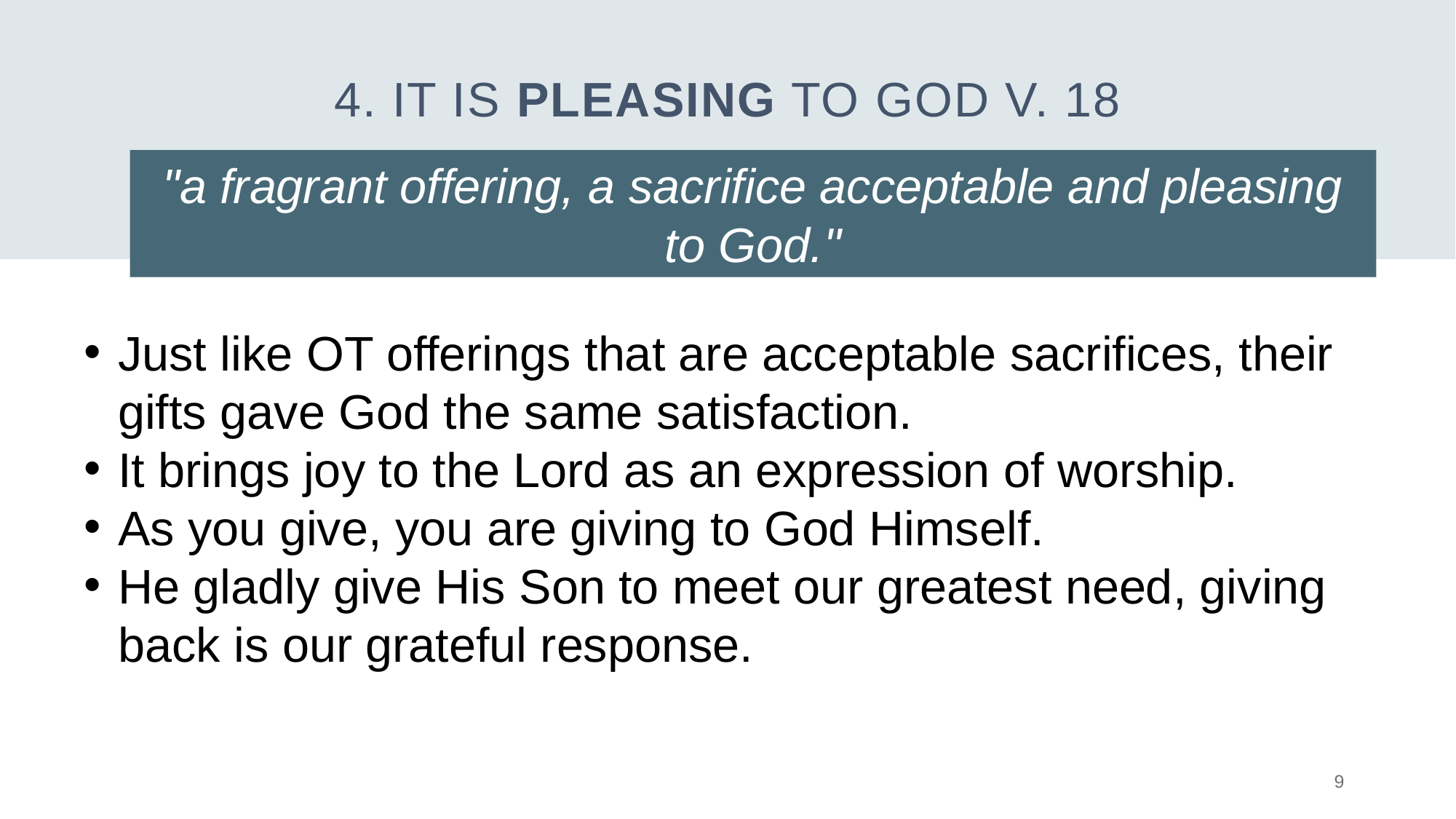

# 4. It is Pleasing to God v. 18
"a fragrant offering, a sacrifice acceptable and pleasing to God."
Just like OT offerings that are acceptable sacrifices, their gifts gave God the same satisfaction.
It brings joy to the Lord as an expression of worship.
As you give, you are giving to God Himself.
He gladly give His Son to meet our greatest need, giving back is our grateful response.
9